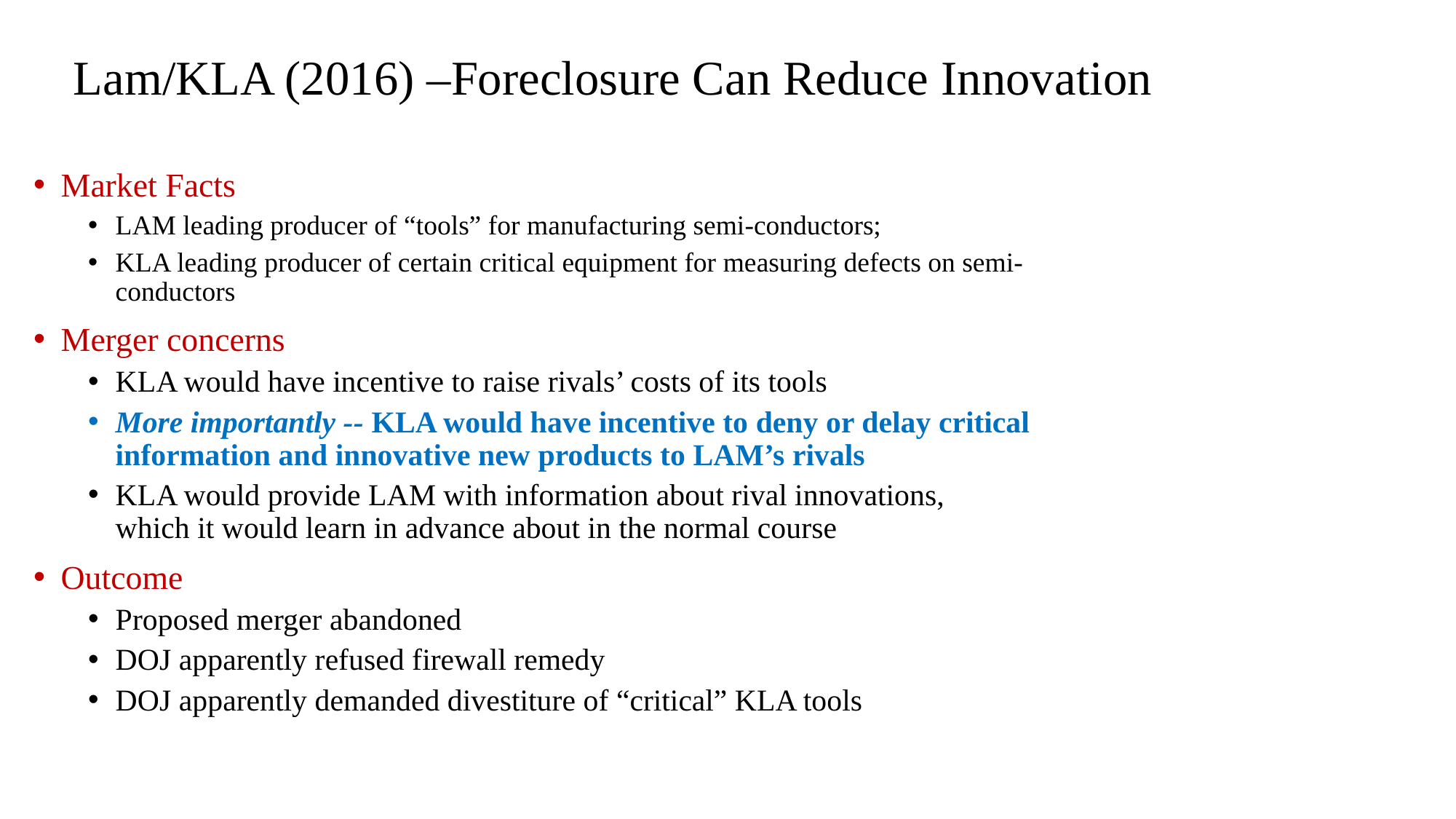

# Lam/KLA (2016) –Foreclosure Can Reduce Innovation
Market Facts
LAM leading producer of “tools” for manufacturing semi-conductors;
KLA leading producer of certain critical equipment for measuring defects on semi-conductors
Merger concerns
KLA would have incentive to raise rivals’ costs of its tools
More importantly -- KLA would have incentive to deny or delay critical information and innovative new products to LAM’s rivals
KLA would provide LAM with information about rival innovations,
which it would learn in advance about in the normal course
Outcome
Proposed merger abandoned
DOJ apparently refused firewall remedy
DOJ apparently demanded divestiture of “critical” KLA tools